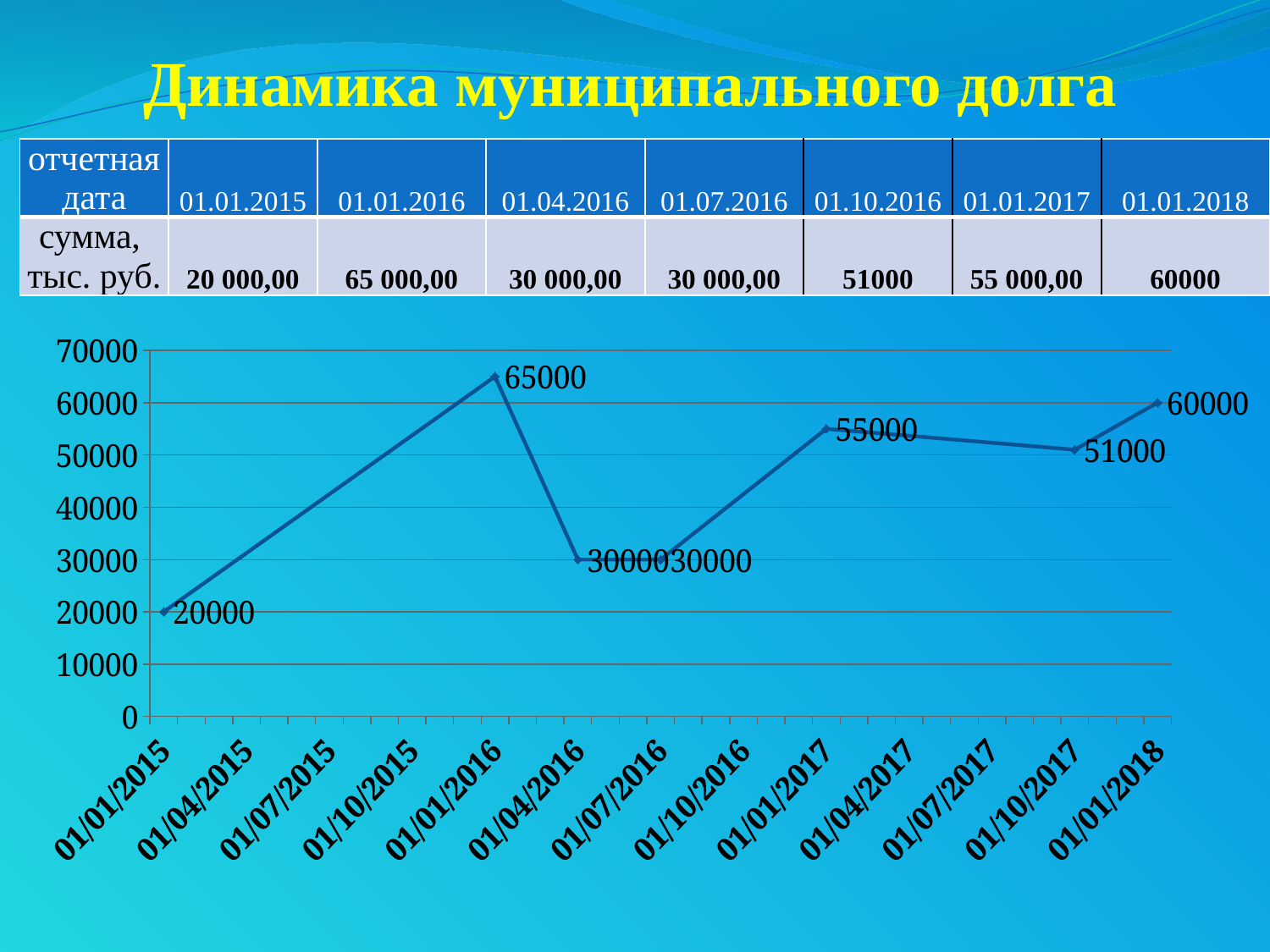

# Динамика муниципального долга
| отчетная дата | 01.01.2015 | 01.01.2016 | 01.04.2016 | 01.07.2016 | 01.10.2016 | 01.01.2017 | 01.01.2018 |
| --- | --- | --- | --- | --- | --- | --- | --- |
| сумма, тыс. руб. | 20 000,00 | 65 000,00 | 30 000,00 | 30 000,00 | 51000 | 55 000,00 | 60000 |

### Chart

| Category | Ряд 1 |
|---|---|
| 42005 | 20000.0 |
| 42370 | 65000.0 |
| 42461 | 30000.0 |
| 42552 | 30000.0 |
| 43009 | 51000.0 |
| 42736 | 55000.0 |
| 43101 | 60000.0 |